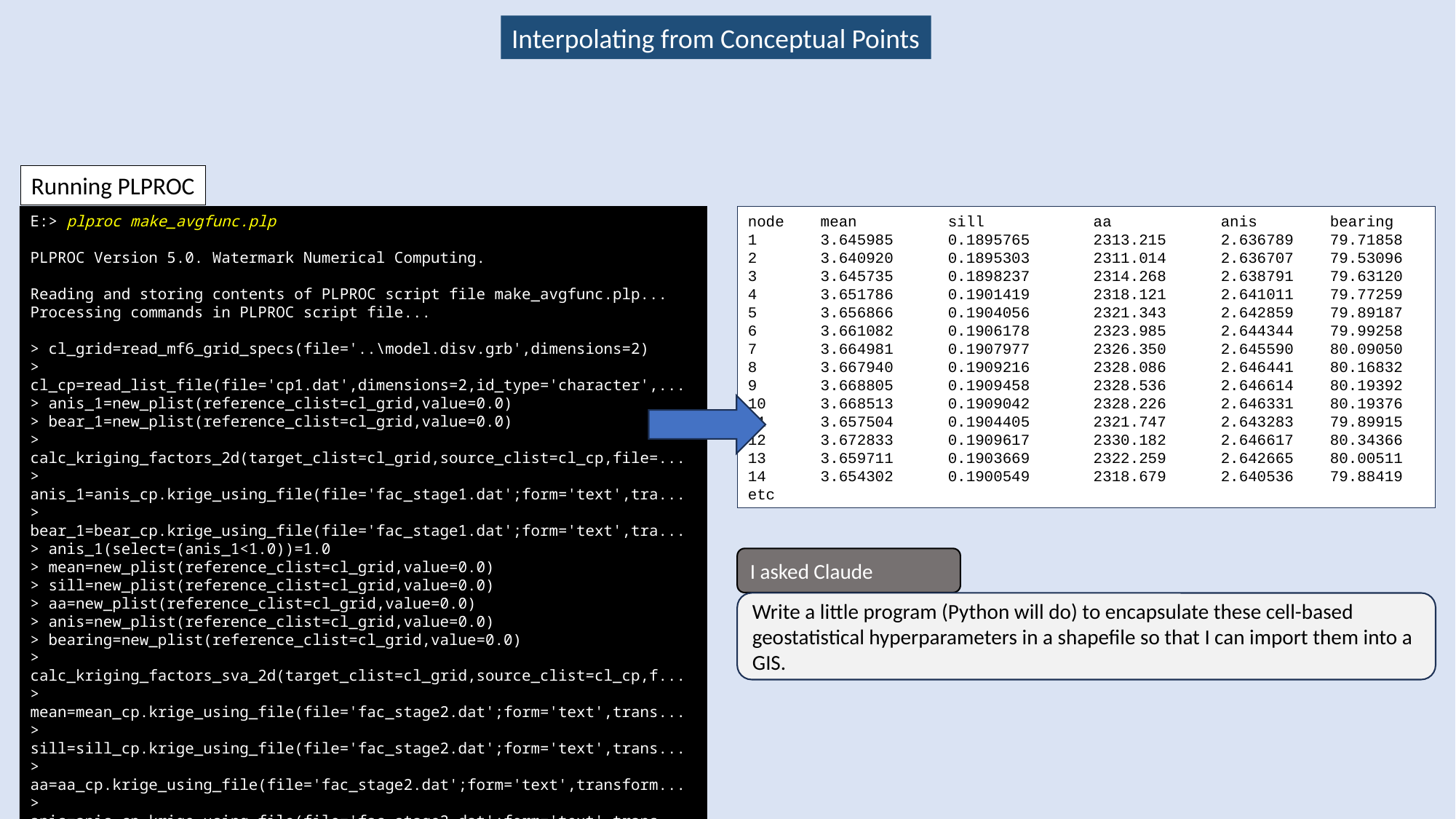

Interpolating from Conceptual Points
Running PLPROC
E:> plproc make_avgfunc.plp

PLPROC Version 5.0. Watermark Numerical Computing.

Reading and storing contents of PLPROC script file make_avgfunc.plp...
Processing commands in PLPROC script file...

> cl_grid=read_mf6_grid_specs(file='..\model.disv.grb',dimensions=2)
> cl_cp=read_list_file(file='cp1.dat',dimensions=2,id_type='character',...
> anis_1=new_plist(reference_clist=cl_grid,value=0.0)
> bear_1=new_plist(reference_clist=cl_grid,value=0.0)
> calc_kriging_factors_2d(target_clist=cl_grid,source_clist=cl_cp,file=...
> anis_1=anis_cp.krige_using_file(file='fac_stage1.dat';form='text',tra...
> bear_1=bear_cp.krige_using_file(file='fac_stage1.dat';form='text',tra...
> anis_1(select=(anis_1<1.0))=1.0
> mean=new_plist(reference_clist=cl_grid,value=0.0)
> sill=new_plist(reference_clist=cl_grid,value=0.0)
> aa=new_plist(reference_clist=cl_grid,value=0.0)
> anis=new_plist(reference_clist=cl_grid,value=0.0)
> bearing=new_plist(reference_clist=cl_grid,value=0.0)
> calc_kriging_factors_sva_2d(target_clist=cl_grid,source_clist=cl_cp,f...
> mean=mean_cp.krige_using_file(file='fac_stage2.dat';form='text',trans...
> sill=sill_cp.krige_using_file(file='fac_stage2.dat';form='text',trans...
> aa=aa_cp.krige_using_file(file='fac_stage2.dat';form='text',transform...
> anis=anis_cp.krige_using_file(file='fac_stage2.dat';form='text',trans...
> bearing=bear_cp.krige_using_file(file='fac_stage2.dat';form='text',tr...
> anis(select=(anis<1.0))=1.0
> write_column_data_file(file='avgfunc.dat';delim='space',header='yes',...
node    mean          sill            aa            anis        bearing
1       3.645985      0.1895765       2313.215      2.636789    79.71858
2       3.640920      0.1895303       2311.014      2.636707    79.53096
3       3.645735      0.1898237       2314.268      2.638791    79.63120
4       3.651786      0.1901419       2318.121      2.641011    79.77259
5       3.656866      0.1904056       2321.343      2.642859    79.89187
6       3.661082      0.1906178       2323.985      2.644344    79.99258
7       3.664981      0.1907977       2326.350      2.645590    80.09050
8       3.667940      0.1909216       2328.086      2.646441    80.16832
9       3.668805      0.1909458       2328.536      2.646614    80.19392
10      3.668513      0.1909042       2328.226      2.646331    80.19376
11      3.657504      0.1904405       2321.747      2.643283    79.89915
12      3.672833      0.1909617       2330.182      2.646617    80.34366
13      3.659711      0.1903669       2322.259      2.642665    80.00511
14      3.654302      0.1900549       2318.679      2.640536    79.88419
etc

I asked Claude
Write a little program (Python will do) to encapsulate these cell-based geostatistical hyperparameters in a shapefile so that I can import them into a GIS.